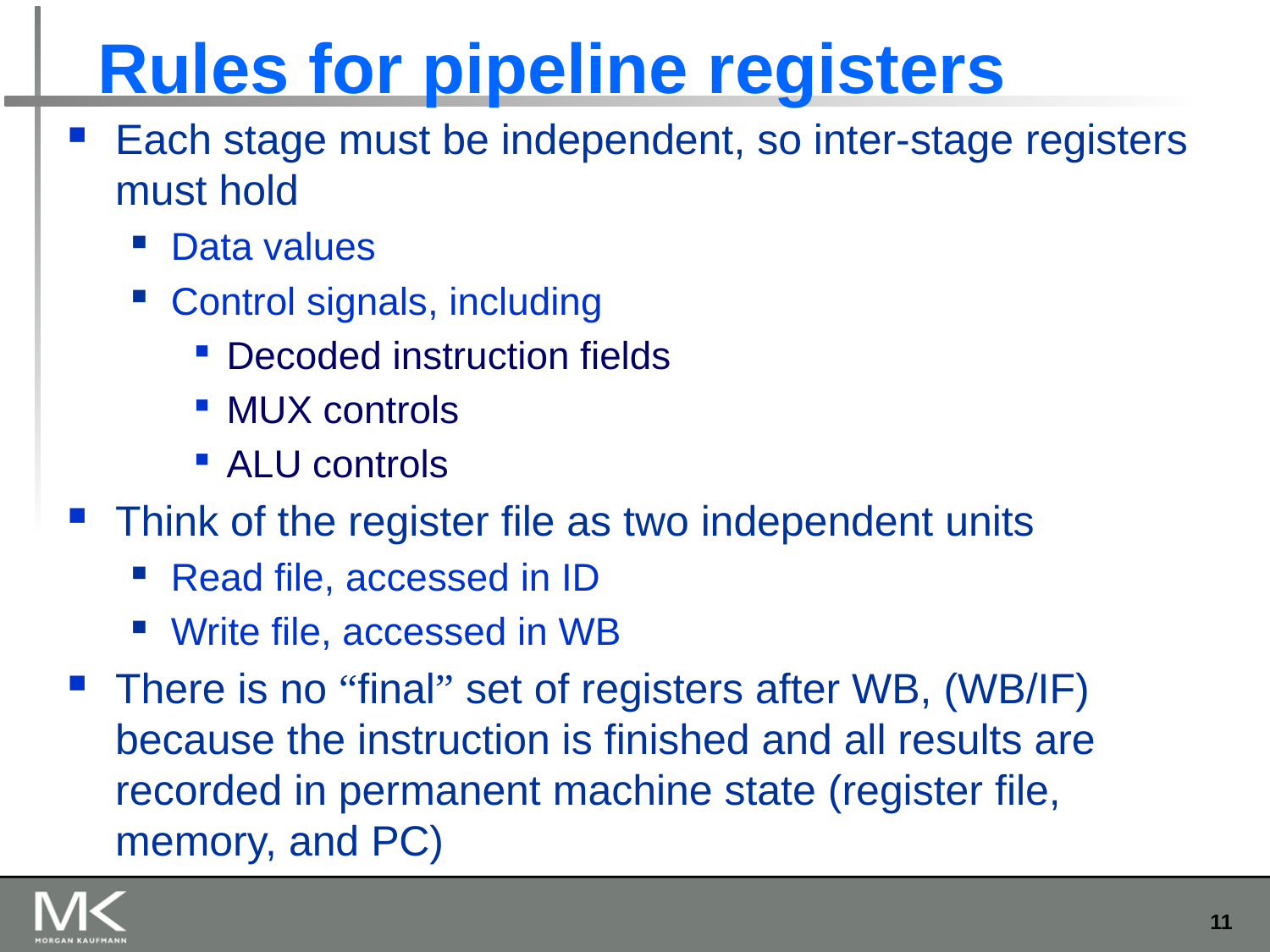

# Rules for pipeline registers
Each stage must be independent, so inter-stage registers must hold
Data values
Control signals, including
Decoded instruction fields
MUX controls
ALU controls
Think of the register file as two independent units
Read file, accessed in ID
Write file, accessed in WB
There is no “final” set of registers after WB, (WB/IF) because the instruction is finished and all results are recorded in permanent machine state (register file, memory, and PC)